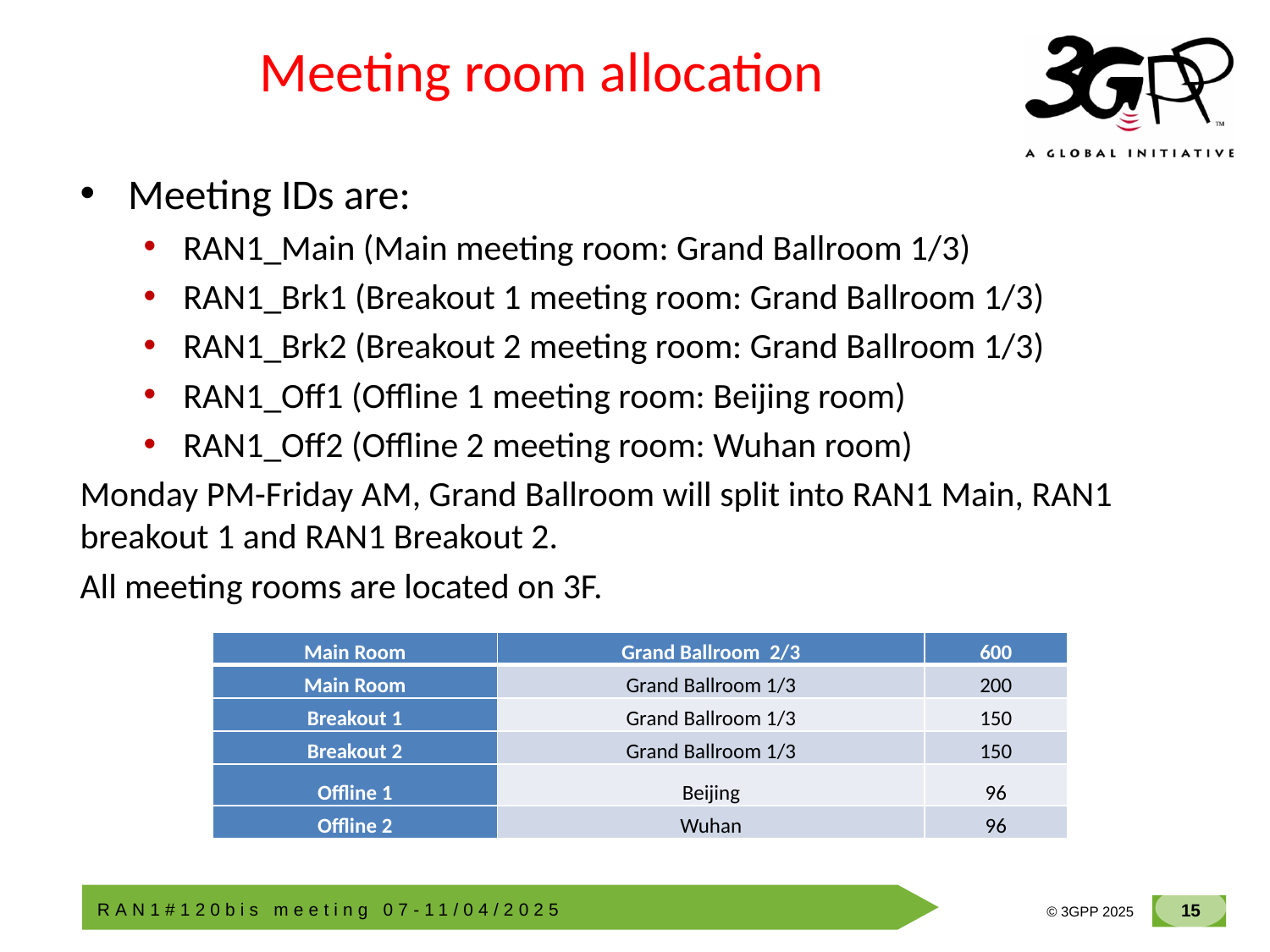

# Meeting room allocation
Meeting IDs are:
RAN1_Main (Main meeting room: Grand Ballroom 1/3)
RAN1_Brk1 (Breakout 1 meeting room: Grand Ballroom 1/3)
RAN1_Brk2 (Breakout 2 meeting room: Grand Ballroom 1/3)
RAN1_Off1 (Offline 1 meeting room: Beijing room)
RAN1_Off2 (Offline 2 meeting room: Wuhan room)
Monday PM-Friday AM, Grand Ballroom will split into RAN1 Main, RAN1 breakout 1 and RAN1 Breakout 2.
All meeting rooms are located on 3F.

| Main Room | Grand Ballroom 2/3 | 600 |
| --- | --- | --- |
| Main Room | Grand Ballroom 1/3 | 200 |
| Breakout 1 | Grand Ballroom 1/3 | 150 |
| Breakout 2 | Grand Ballroom 1/3 | 150 |
| Offline 1 | Beijing | 96 |
| Offline 2 | Wuhan | 96 |